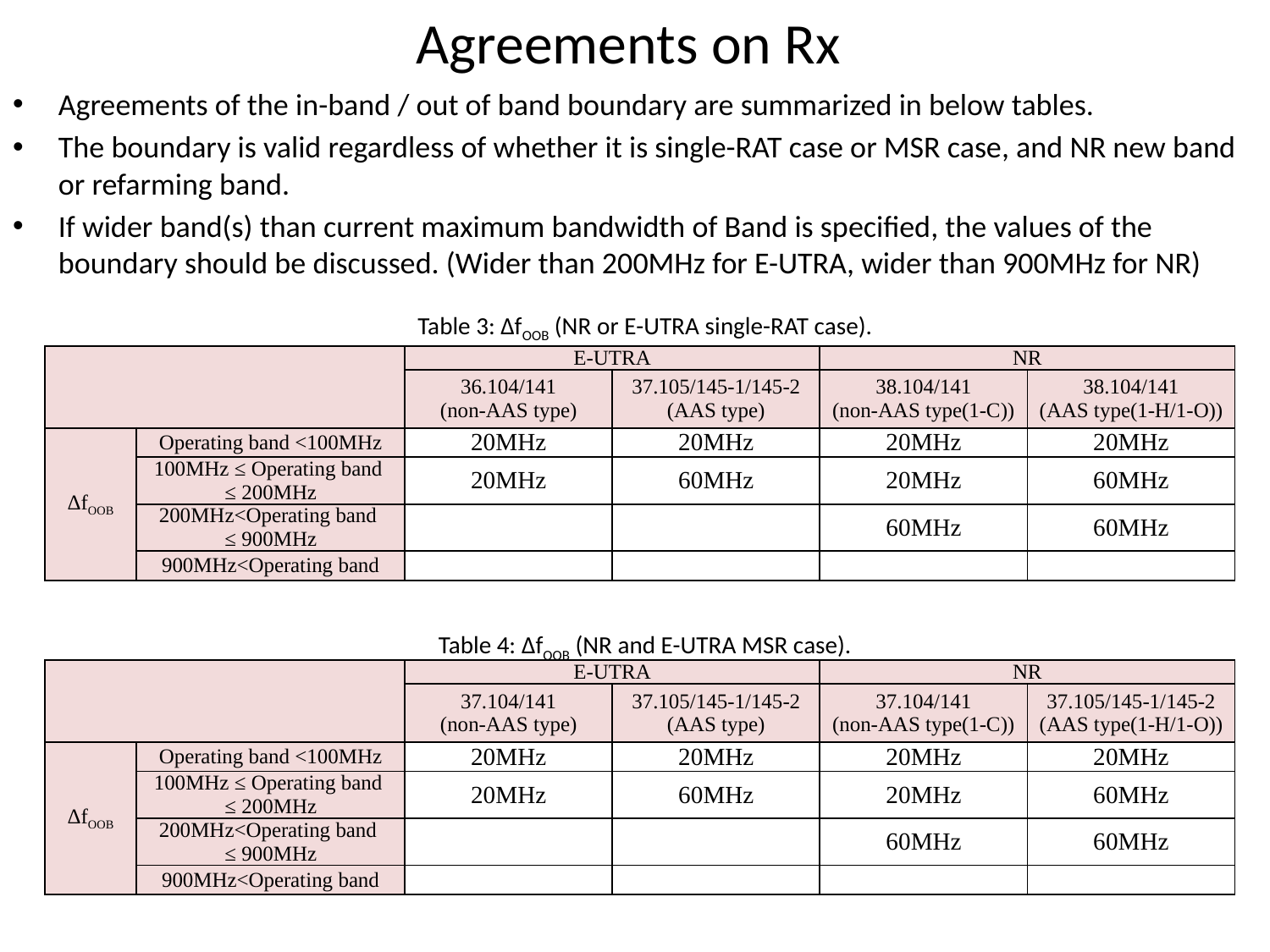

# Agreements on Rx
Agreements of the in-band / out of band boundary are summarized in below tables.
The boundary is valid regardless of whether it is single-RAT case or MSR case, and NR new band or refarming band.
If wider band(s) than current maximum bandwidth of Band is specified, the values of the boundary should be discussed. (Wider than 200MHz for E-UTRA, wider than 900MHz for NR)

 Table 3: ΔfOOB (NR or E-UTRA single-RAT case).
|  |  | E-UTRA |  | NR |  |
| --- | --- | --- | --- | --- | --- |
|  |  | 36.104/141 (non-AAS type) | 37.105/145-1/145-2 (AAS type) | 38.104/141 (non-AAS type(1-C)) | 38.104/141 (AAS type(1-H/1-O)) |
| ΔfOOB | Operating band <100MHz | 20MHz | 20MHz | 20MHz | 20MHz |
|  | 100MHz ≤ Operating band ≤ 200MHz | 20MHz | 60MHz | 20MHz | 60MHz |
|  | 200MHz<Operating band ≤ 900MHz |  |  | 60MHz | 60MHz |
|  | 900MHz<Operating band |  |  |  |  |
 Table 4: ΔfOOB (NR and E-UTRA MSR case).
|  |  | E-UTRA |  | NR |  |
| --- | --- | --- | --- | --- | --- |
|  |  | 37.104/141 (non-AAS type) | 37.105/145-1/145-2 (AAS type) | 37.104/141 (non-AAS type(1-C)) | 37.105/145-1/145-2 (AAS type(1-H/1-O)) |
| ΔfOOB | Operating band <100MHz | 20MHz | 20MHz | 20MHz | 20MHz |
|  | 100MHz ≤ Operating band ≤ 200MHz | 20MHz | 60MHz | 20MHz | 60MHz |
|  | 200MHz<Operating band ≤ 900MHz |  |  | 60MHz | 60MHz |
|  | 900MHz<Operating band |  |  |  |  |